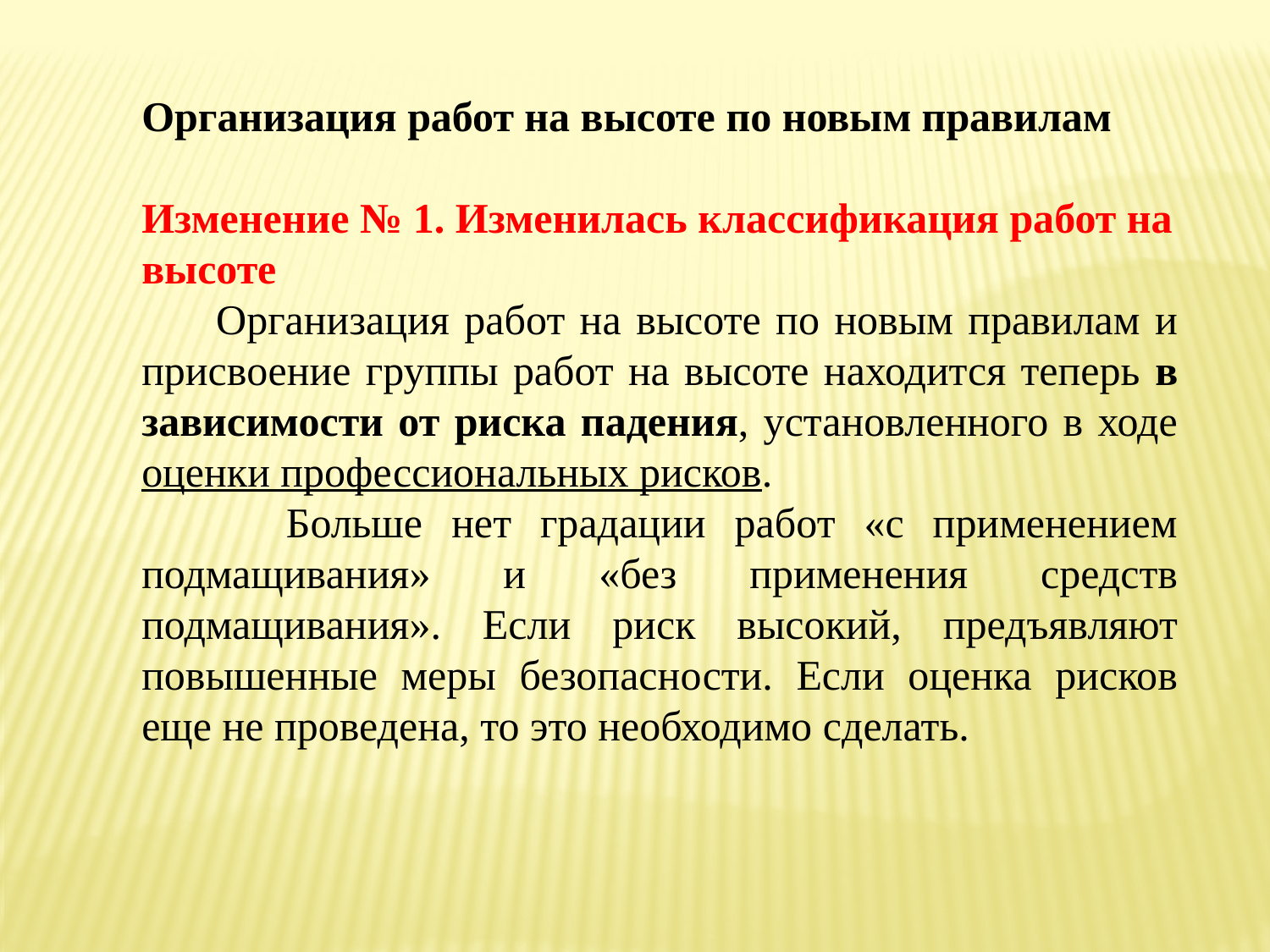

Организация работ на высоте по новым правилам

Изменение № 1. Изменилась классификация работ на высоте
     Организация работ на высоте по новым правилам и присвоение группы работ на высоте находится теперь в зависимости от риска падения, установленного в ходе оценки профессиональных рисков.
     Больше нет градации работ «с применением подмащивания» и «без применения средств подмащивания». Если риск высокий, предъявляют повышенные меры безопасности. Если оценка рисков еще не проведена, то это необходимо сделать.